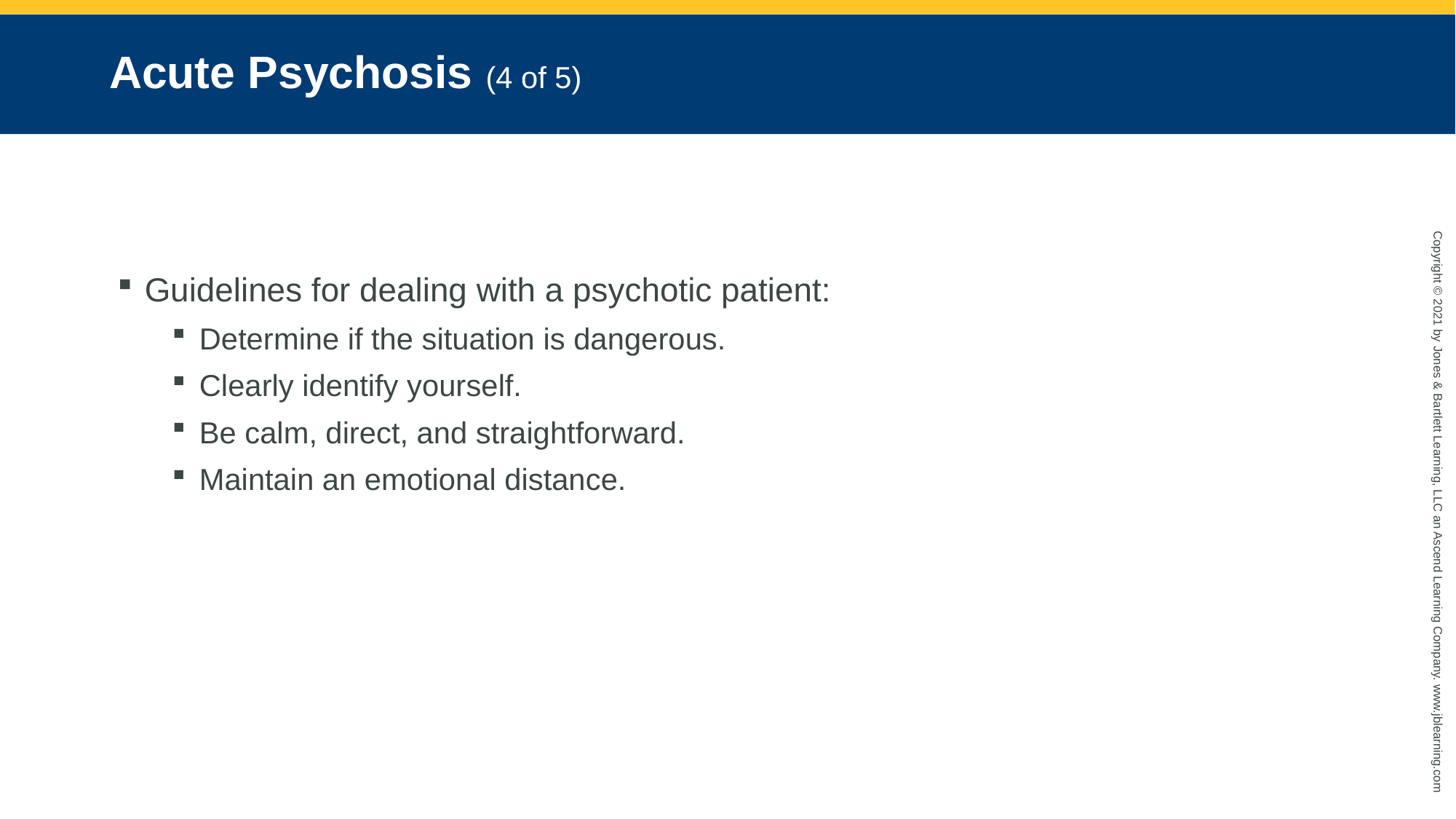

# Acute Psychosis (4 of 5)
Guidelines for dealing with a psychotic patient:
Determine if the situation is dangerous.
Clearly identify yourself.
Be calm, direct, and straightforward.
Maintain an emotional distance.